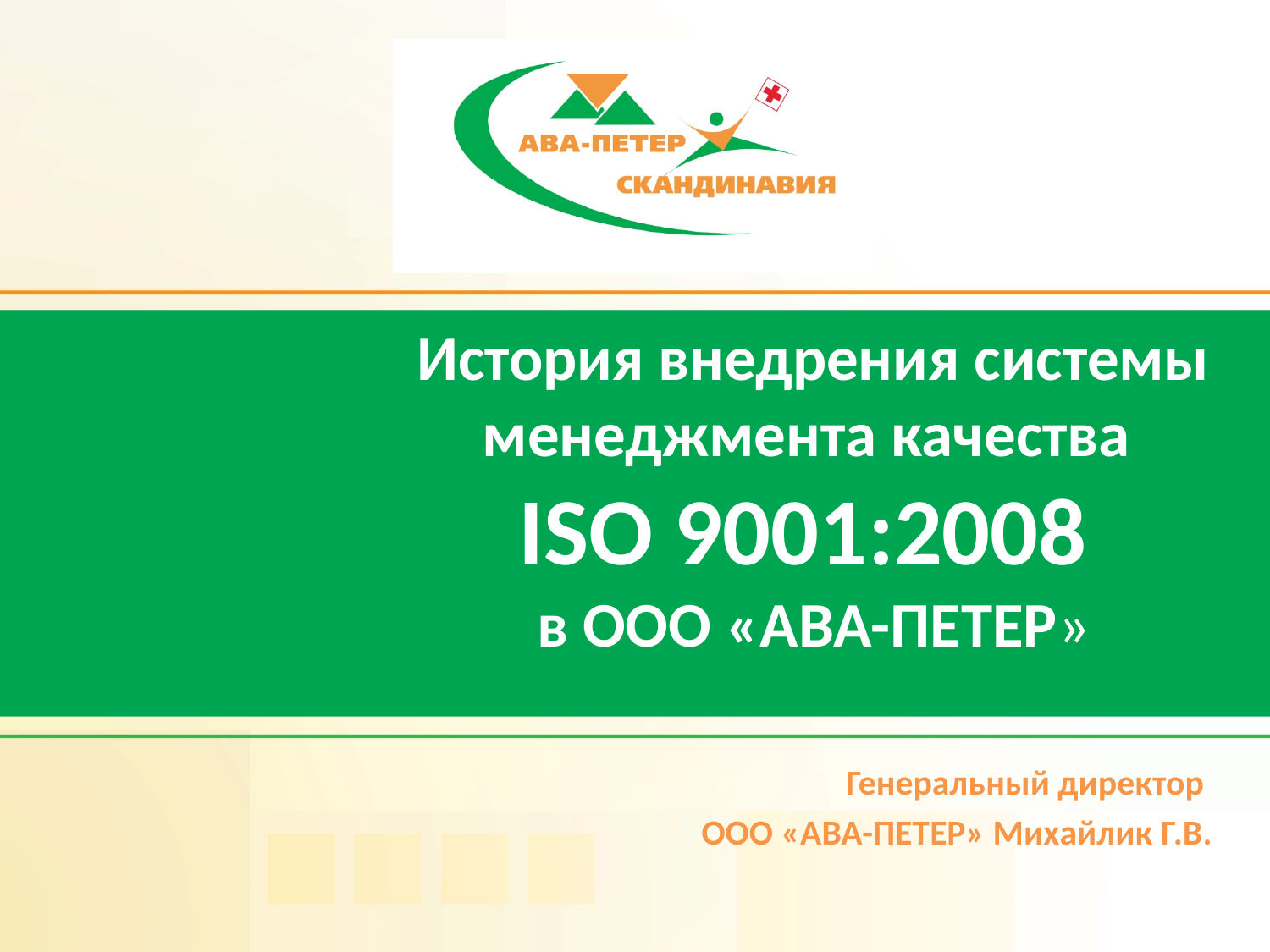

# История внедрения системы менеджмента качества ISO 9001:2008 в ООО «АВА-ПЕТЕР»
Генеральный директор
ООО «АВА-ПЕТЕР» Михайлик Г.В.